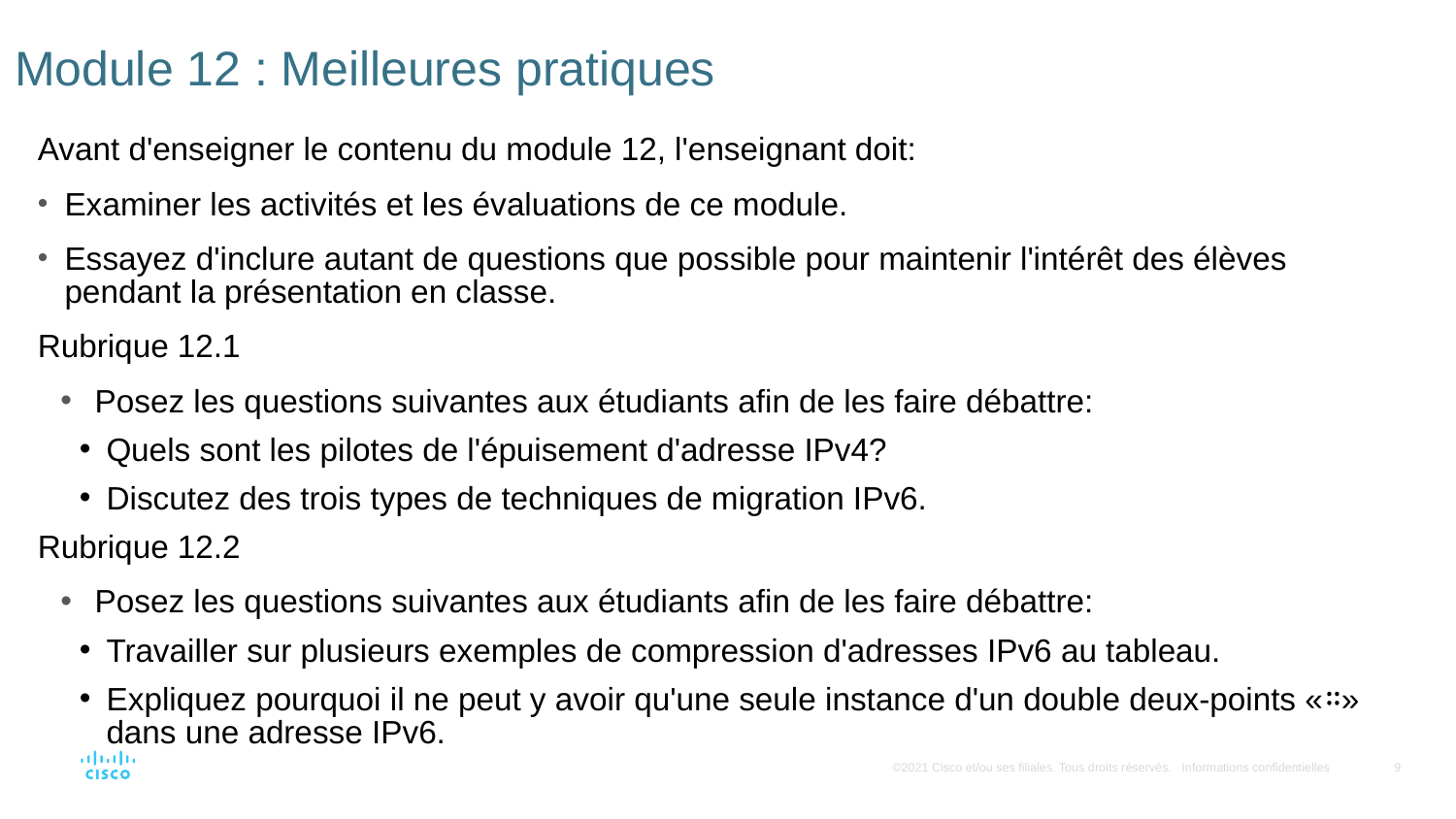

# Module 12 : Meilleures pratiques
Avant d'enseigner le contenu du module 12, l'enseignant doit:
Examiner les activités et les évaluations de ce module.
Essayez d'inclure autant de questions que possible pour maintenir l'intérêt des élèves pendant la présentation en classe.
Rubrique 12.1
Posez les questions suivantes aux étudiants afin de les faire débattre:
Quels sont les pilotes de l'épuisement d'adresse IPv4?
Discutez des trois types de techniques de migration IPv6.
Rubrique 12.2
Posez les questions suivantes aux étudiants afin de les faire débattre:
Travailler sur plusieurs exemples de compression d'adresses IPv6 au tableau.
Expliquez pourquoi il ne peut y avoir qu'une seule instance d'un double deux-points «።» dans une adresse IPv6.